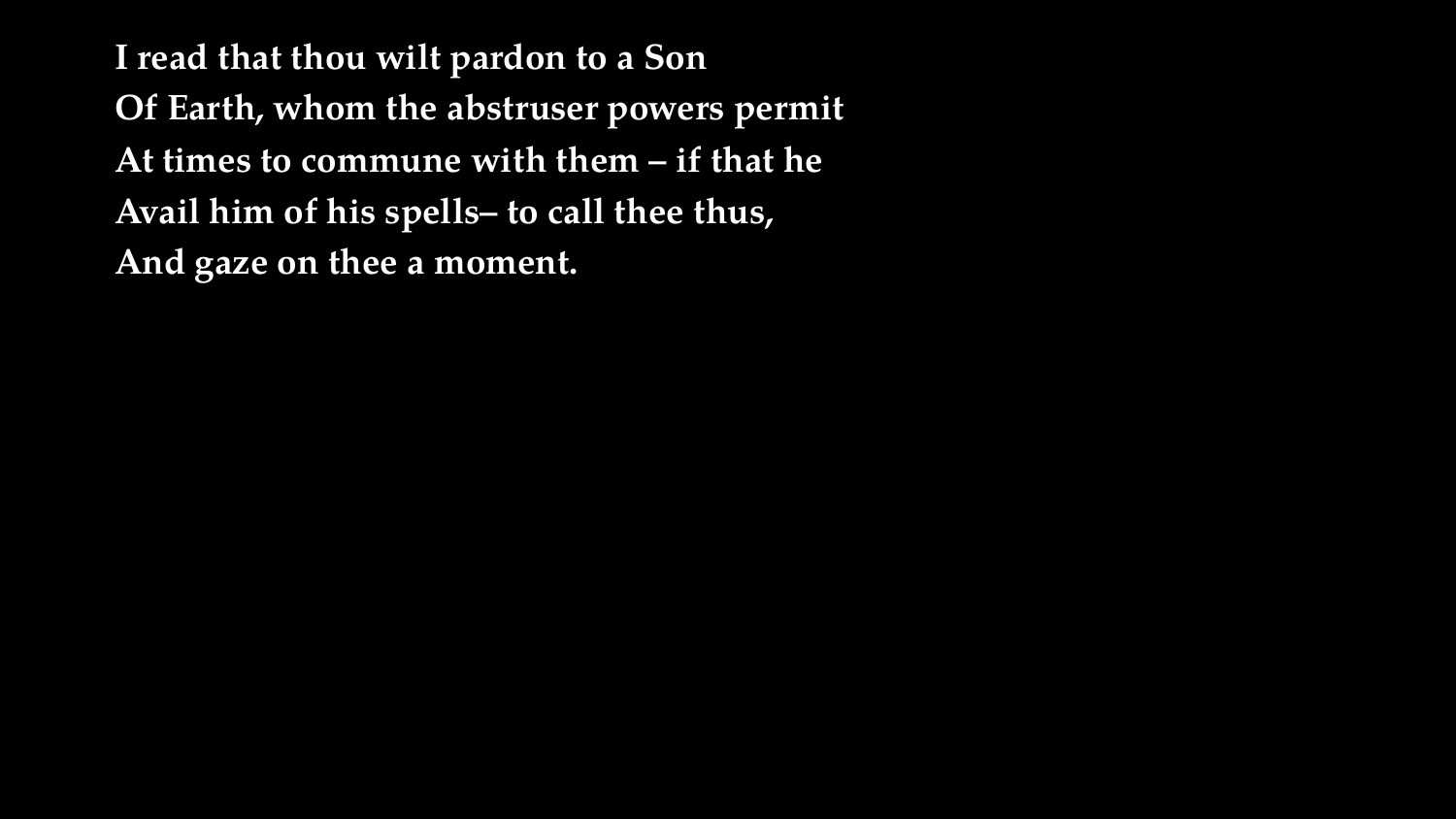

# I read that thou wilt pardon to a Son Of Earth, whom the abstruser powers permit At times to commune with them – if that he Avail him of his spells– to call thee thus, And gaze on thee a moment.